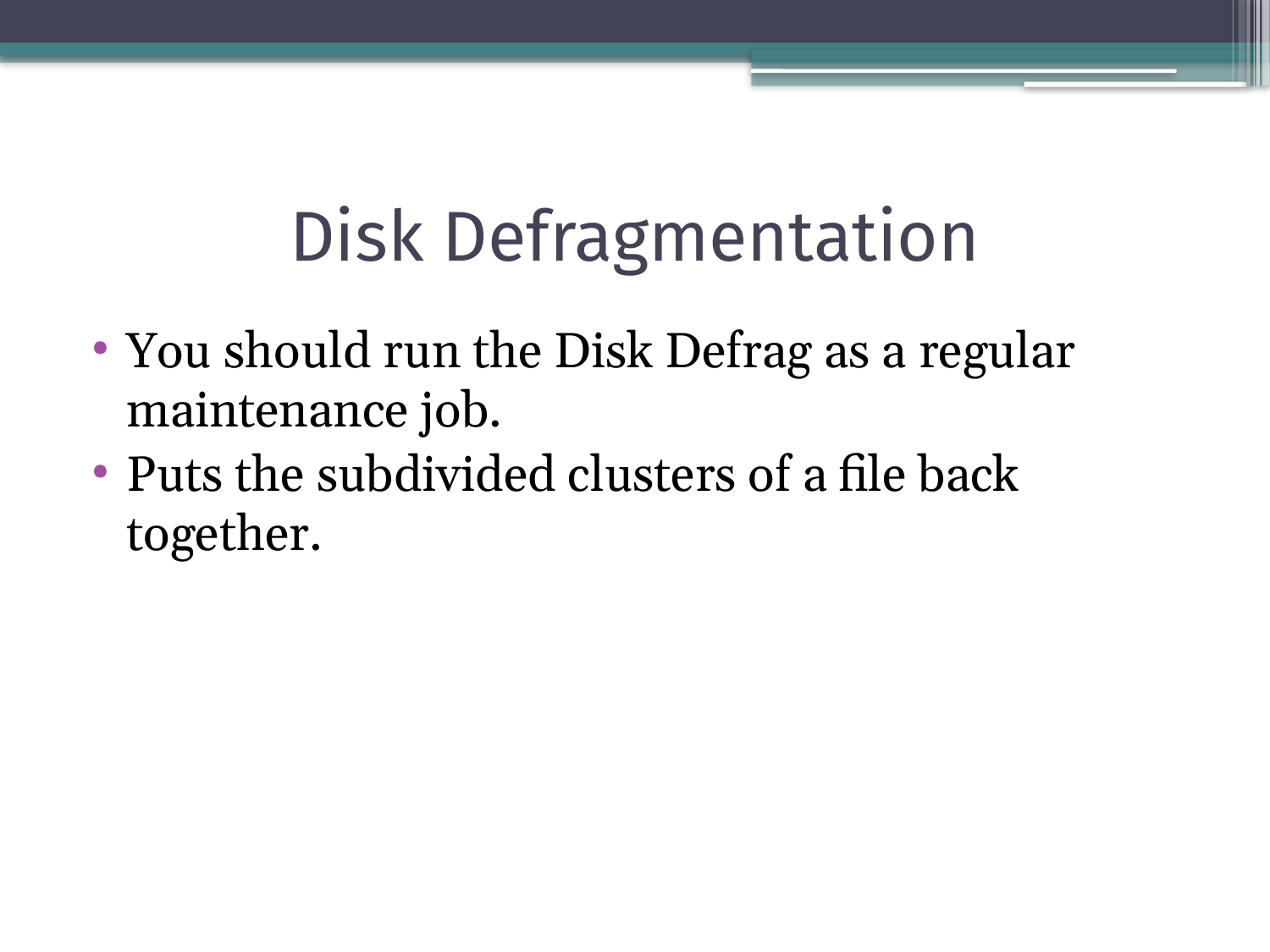

# Disk Defragmentation
You should run the Disk Defrag as a regular maintenance job.
Puts the subdivided clusters of a file back together.